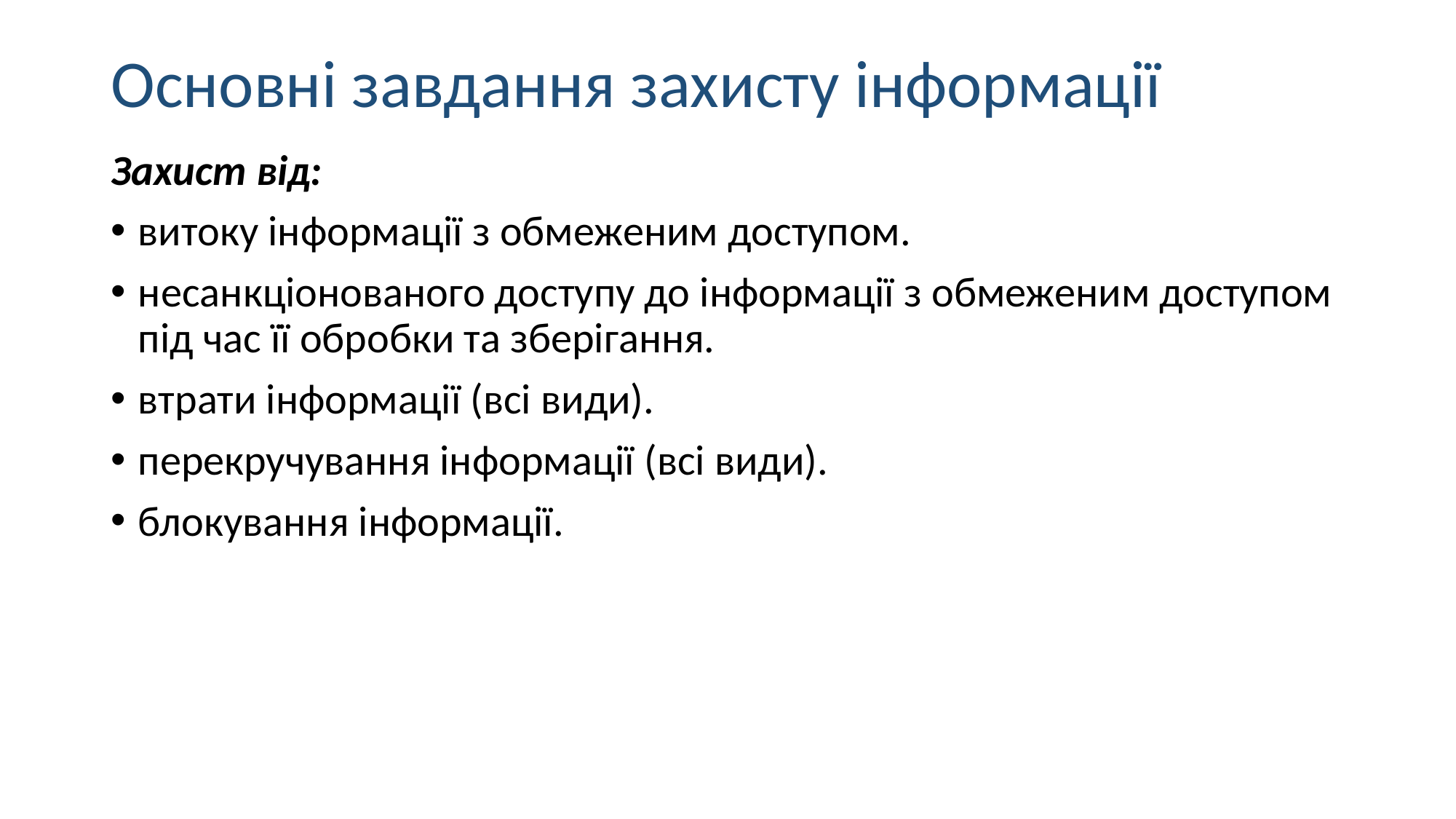

# Основні завдання захисту інформації
Захист від:
витоку інформації з обмеженим доступом.
несанкціонованого доступу до інформації з обмеженим доступом під час її обробки та зберігання.
втрати інформації (всі види).
перекручування інформації (всі види).
блокування інформації.